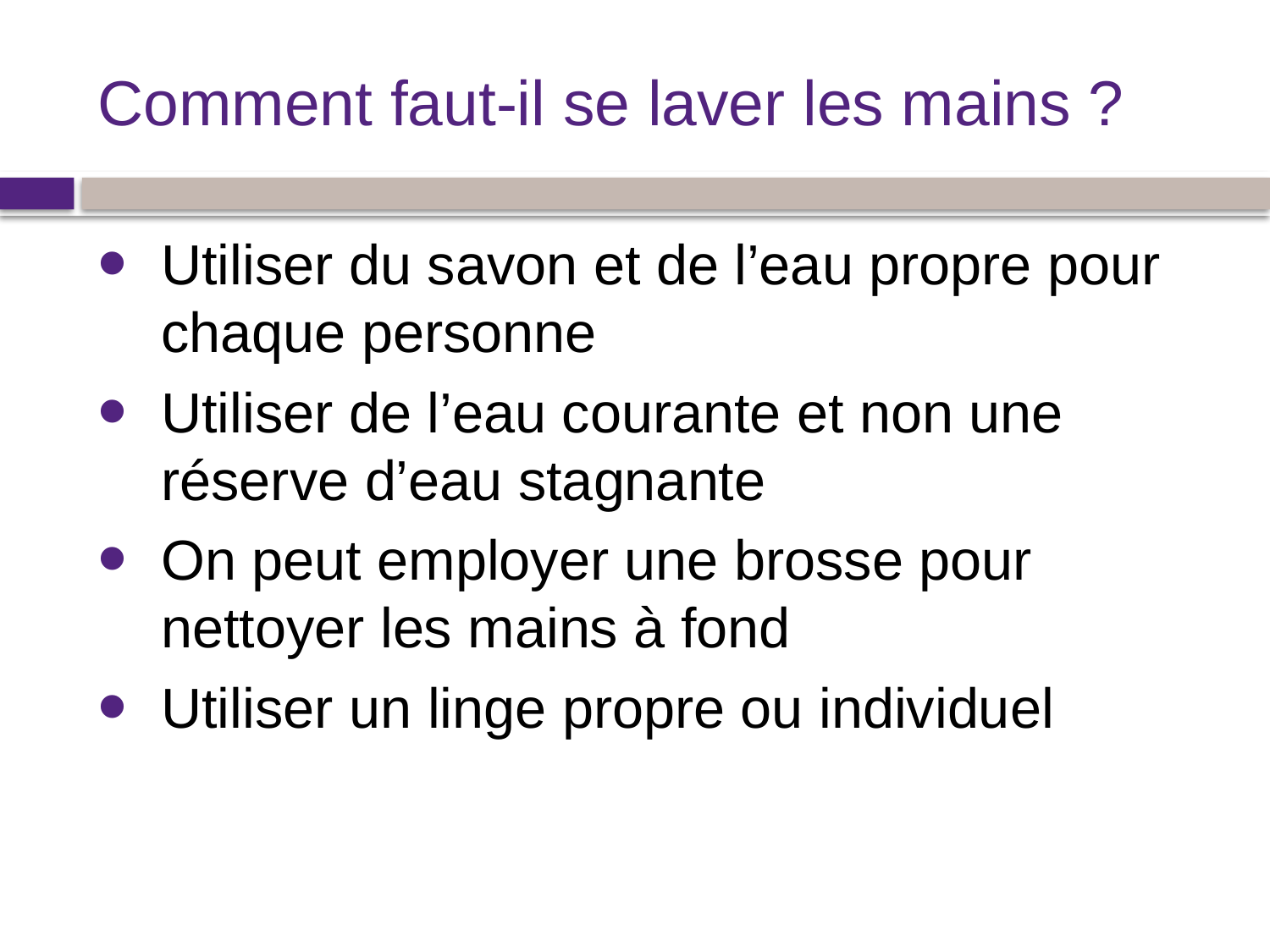

# Comment faut-il se laver les mains ?
Utiliser du savon et de l’eau propre pour chaque personne
Utiliser de l’eau courante et non une réserve d’eau stagnante
On peut employer une brosse pour nettoyer les mains à fond
Utiliser un linge propre ou individuel